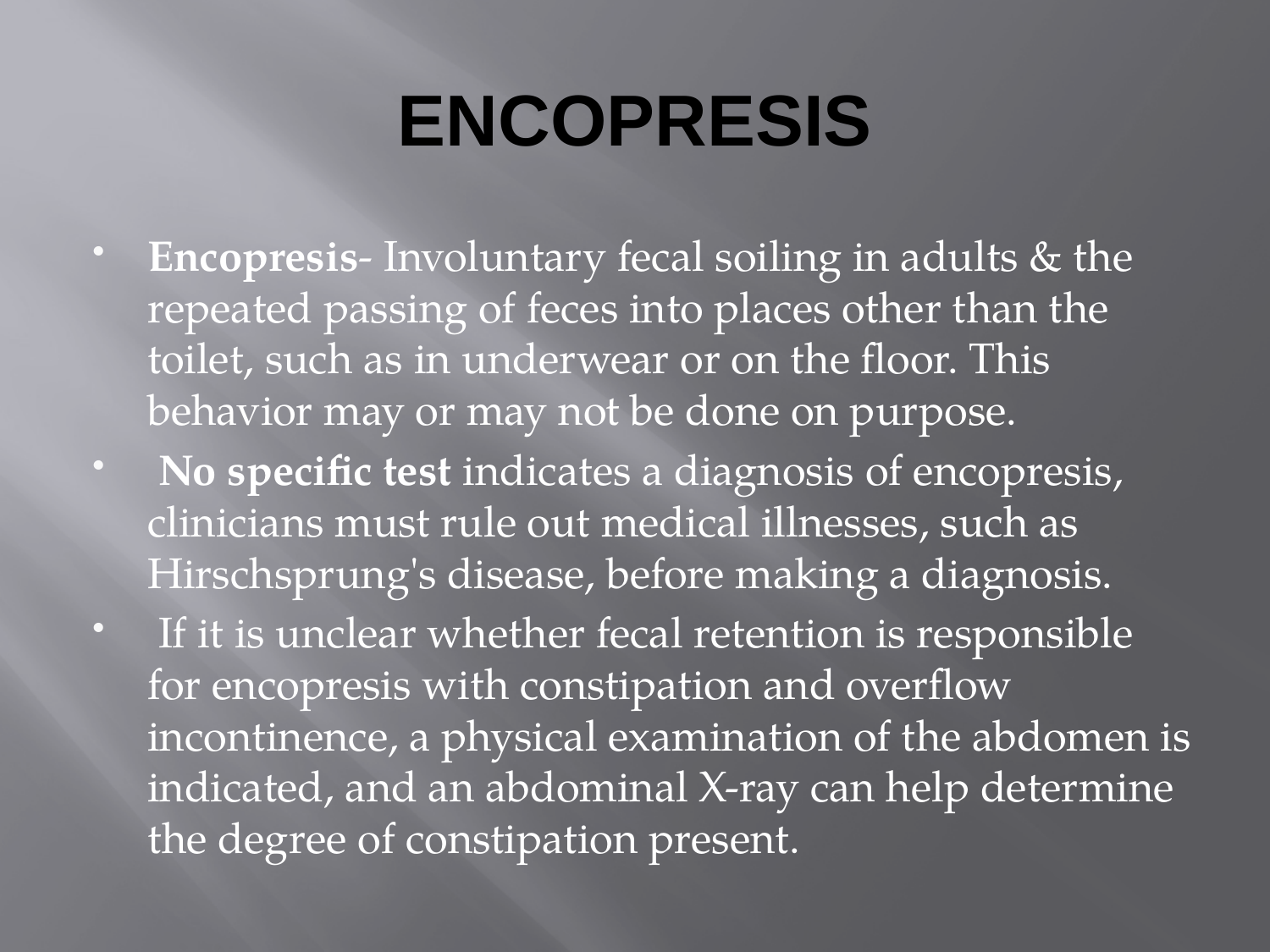

# ENCOPRESIS
Encopresis- Involuntary fecal soiling in adults & the repeated passing of feces into places other than the toilet, such as in underwear or on the floor. This behavior may or may not be done on purpose.
 No specific test indicates a diagnosis of encopresis, clinicians must rule out medical illnesses, such as Hirschsprung's disease, before making a diagnosis.
 If it is unclear whether fecal retention is responsible for encopresis with constipation and overflow incontinence, a physical examination of the abdomen is indicated, and an abdominal X-ray can help determine the degree of constipation present.